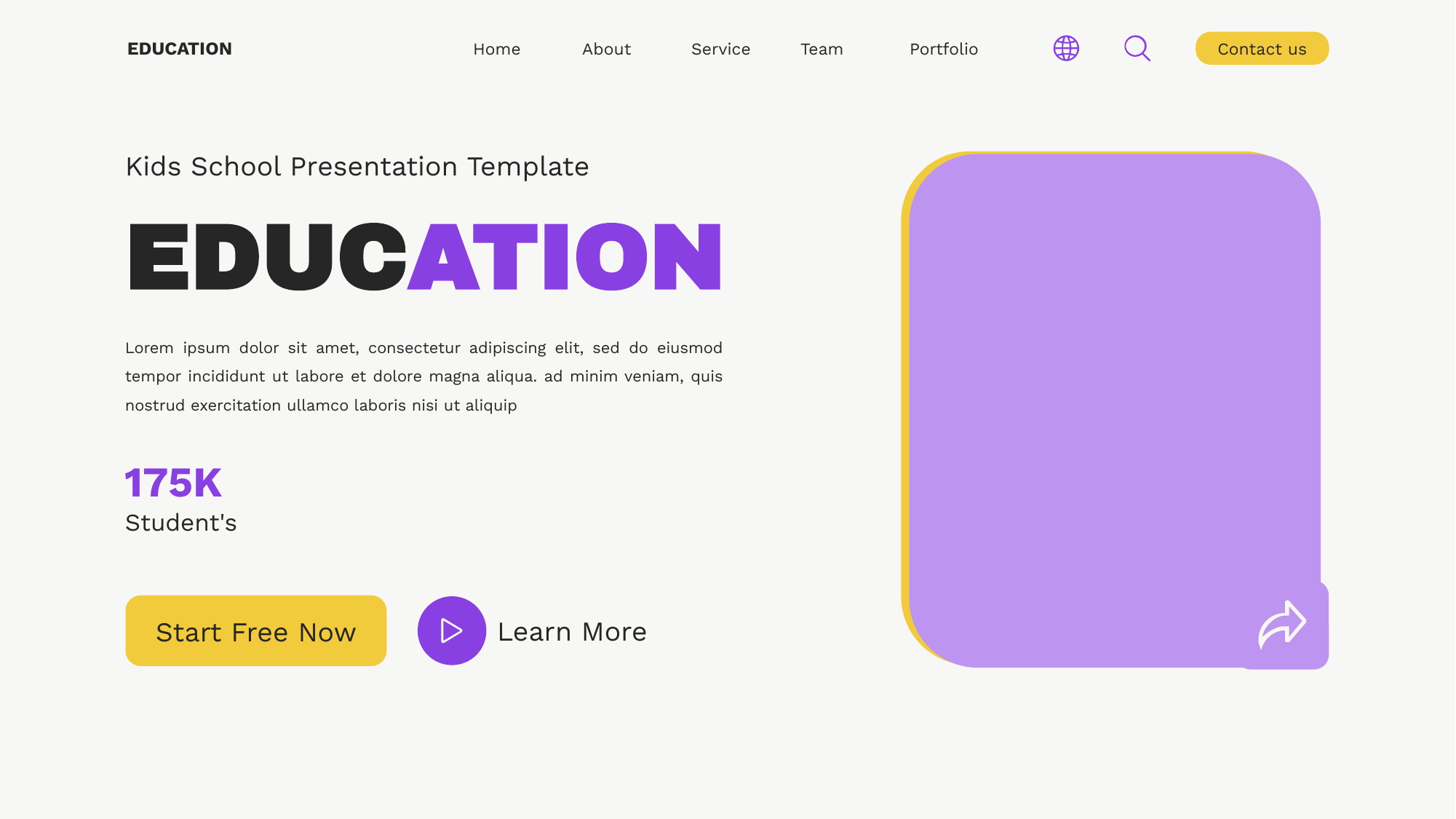

EDUCATION
Contact us
Home	About	Service	Team	Portfolio

Kids School Presentation Template

EDUCATION
Lorem ipsum dolor sit amet, consectetur adipiscing elit, sed do eiusmod tempor incididunt ut labore et dolore magna aliqua. ad minim veniam, quis nostrud exercitation ullamco laboris nisi ut aliquip
175K
Student's

Start Free Now

Learn More